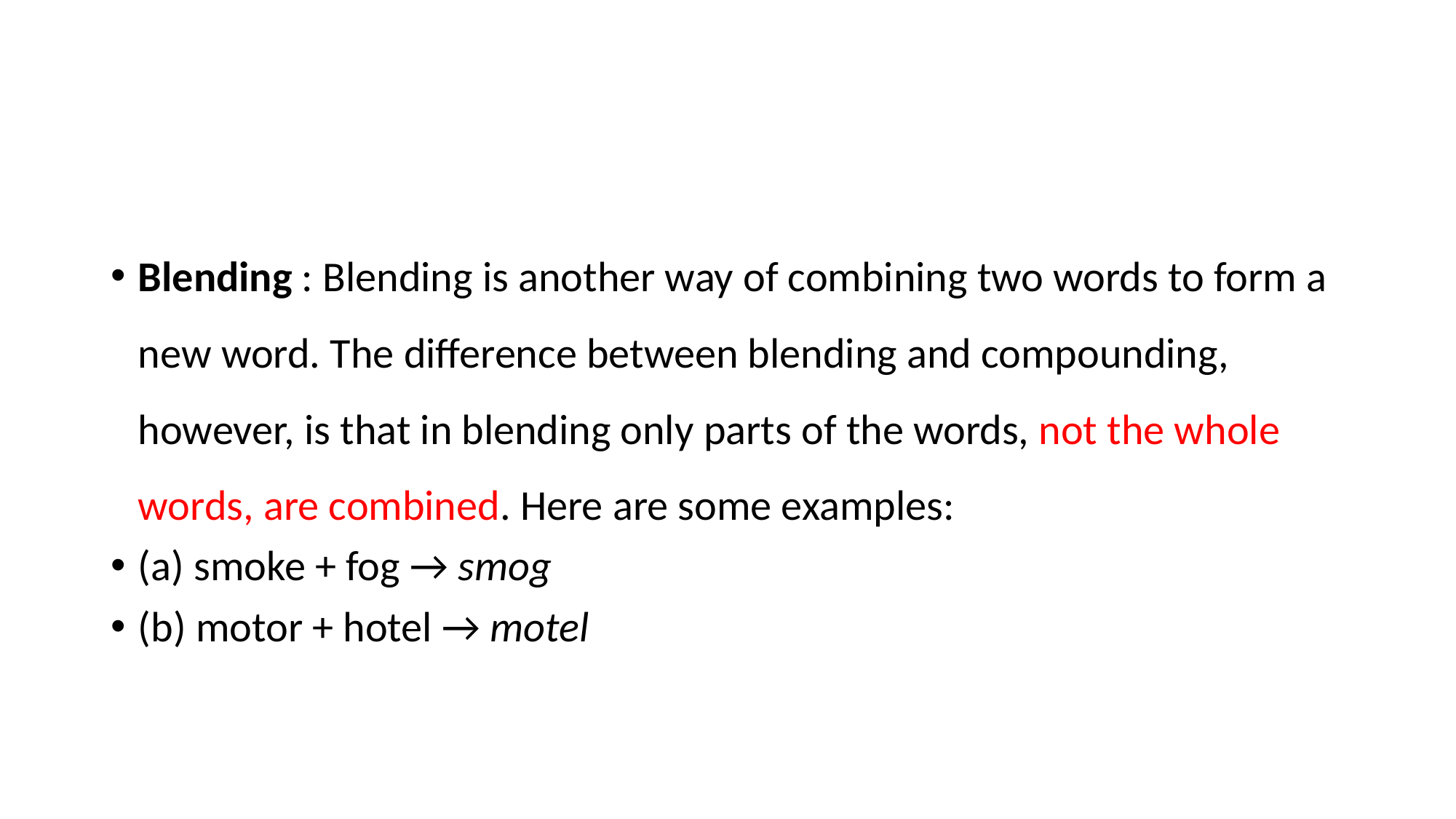

#
Blending : Blending is another way of combining two words to form a new word. The difference between blending and compounding, however, is that in blending only parts of the words, not the whole words, are combined. Here are some examples:
(a) smoke + fog → smog
(b) motor + hotel → motel